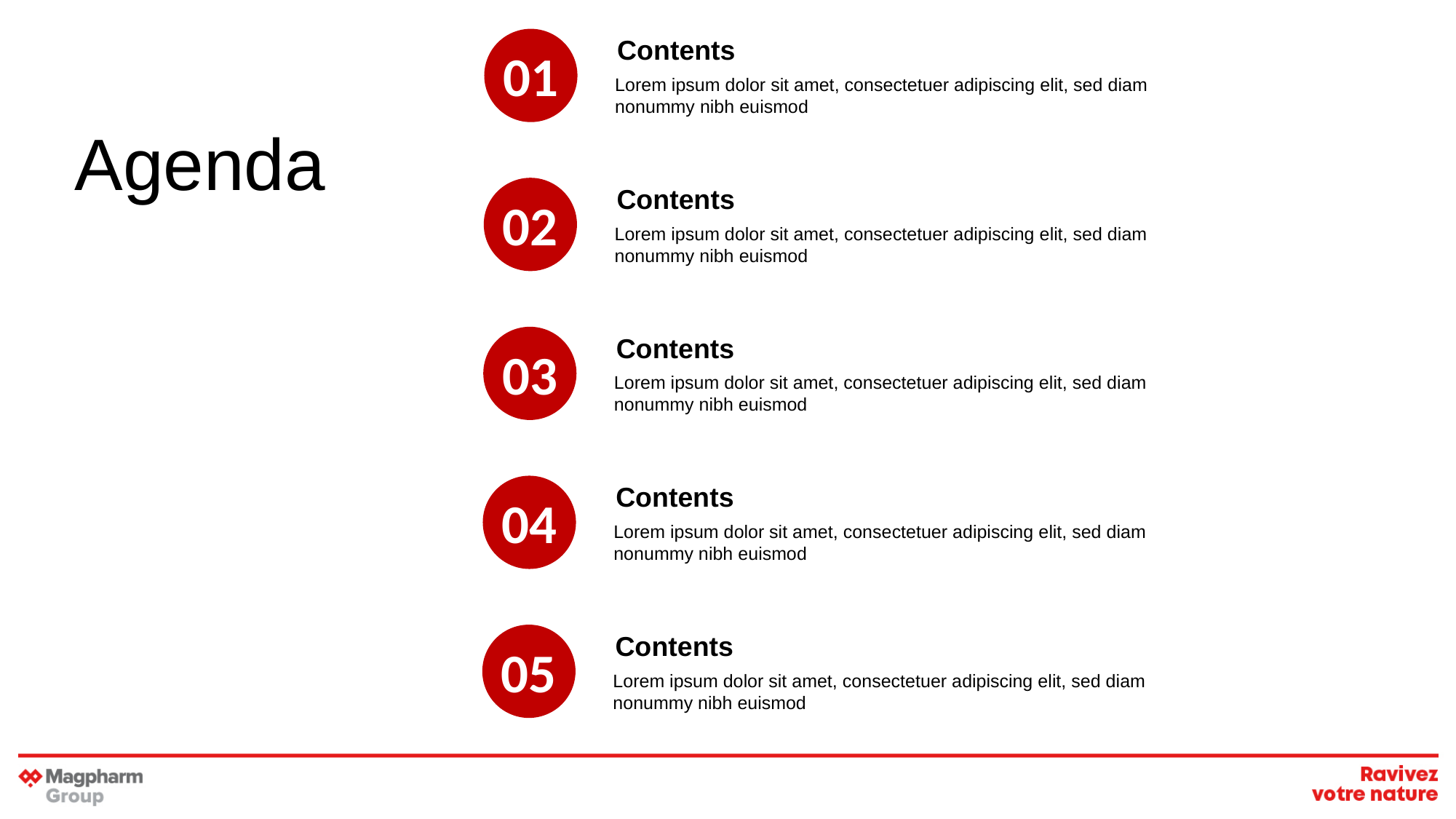

Contents
Lorem ipsum dolor sit amet, consectetuer adipiscing elit, sed diam nonummy nibh euismod

01
Agenda
Style
Contents
Lorem ipsum dolor sit amet, consectetuer adipiscing elit, sed diam nonummy nibh euismod

02
Contents
Lorem ipsum dolor sit amet, consectetuer adipiscing elit, sed diam nonummy nibh euismod

03
Contents
Lorem ipsum dolor sit amet, consectetuer adipiscing elit, sed diam nonummy nibh euismod

04
Contents
Lorem ipsum dolor sit amet, consectetuer adipiscing elit, sed diam nonummy nibh euismod

05